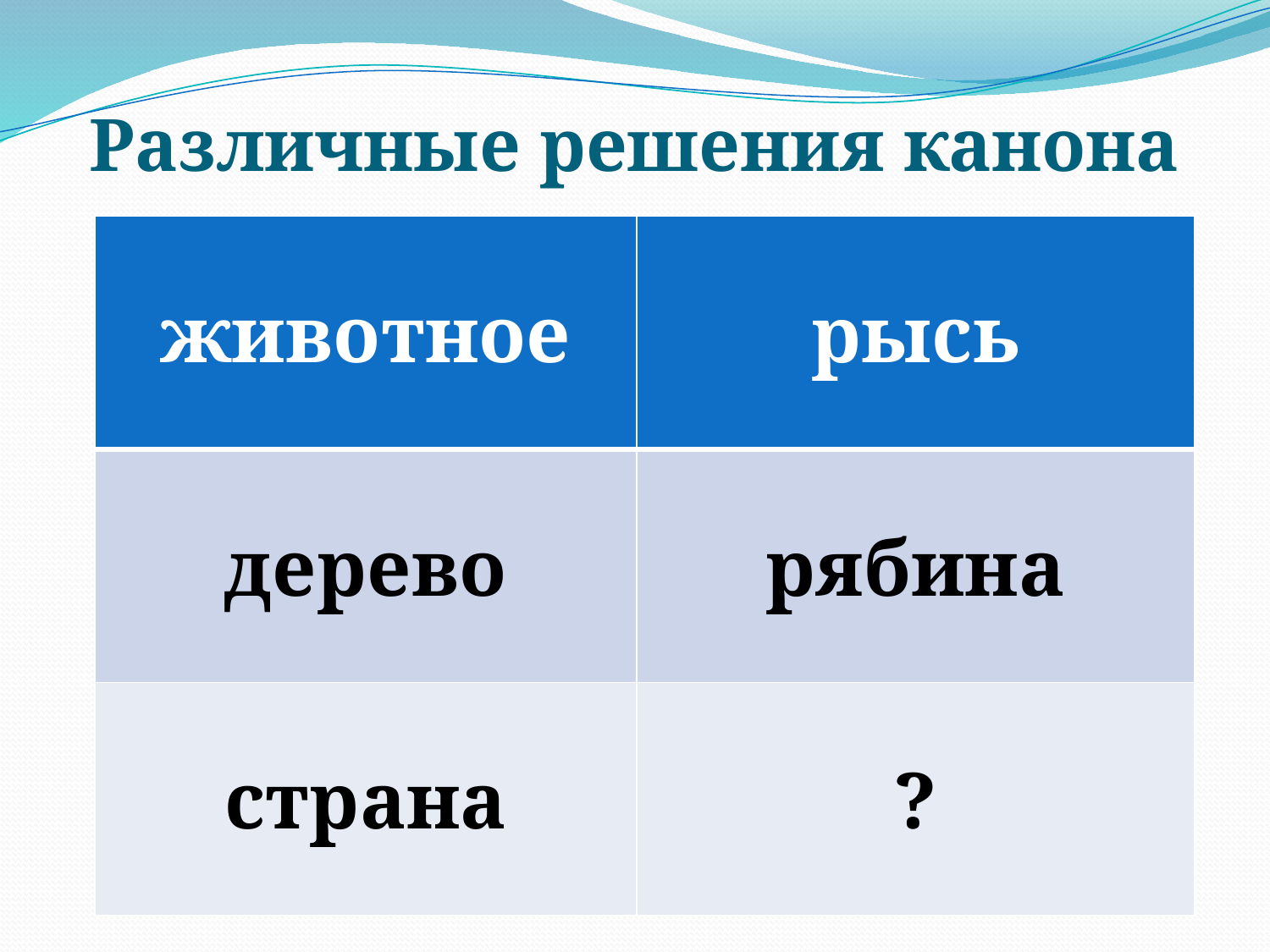

# Различные решения канона
| животное | рысь |
| --- | --- |
| дерево | рябина |
| страна | ? |